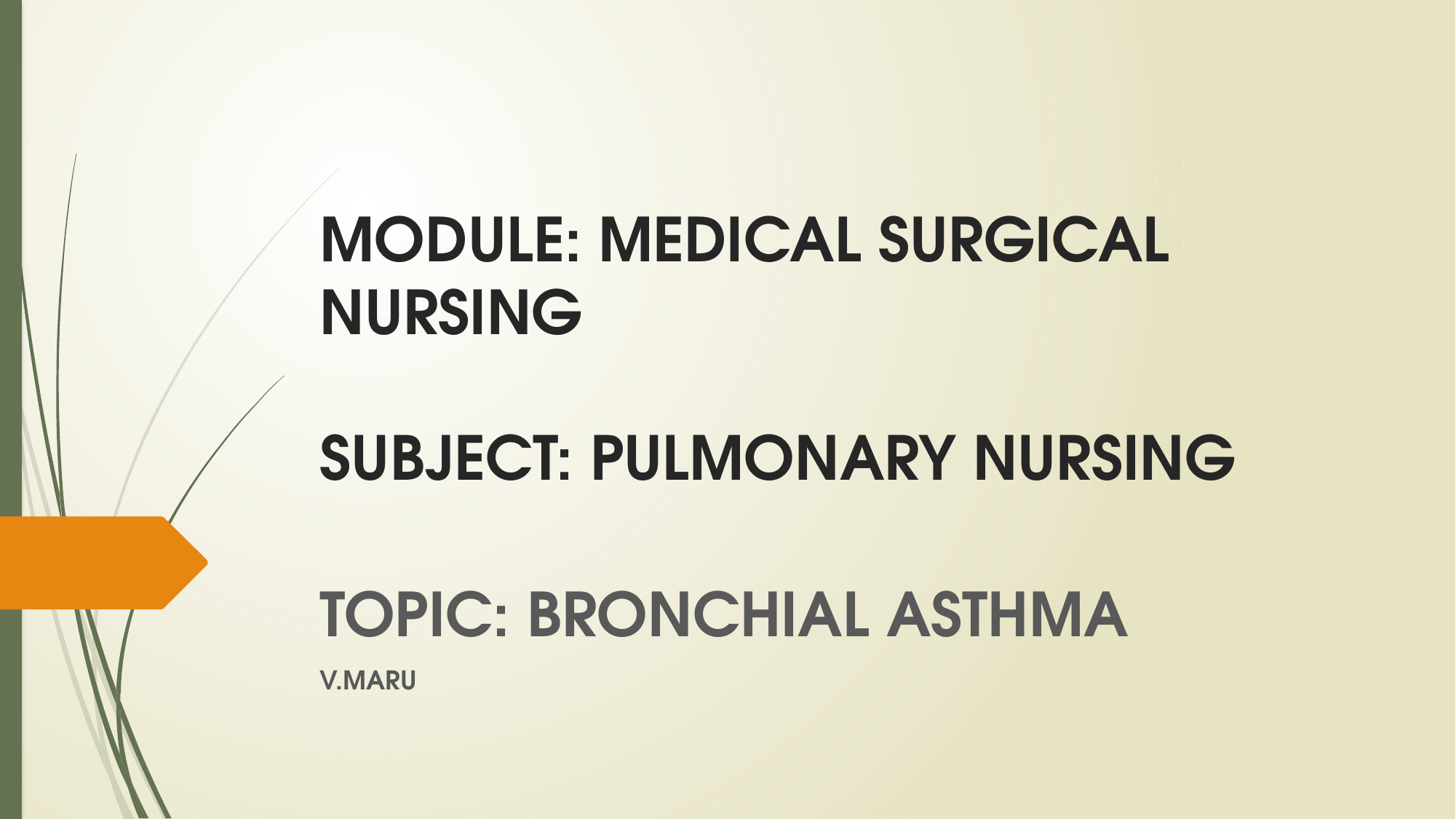

# MODULE: MEDICAL SURGICAL NURSING SUBJECT: PULMONARY NURSING
TOPIC: BRONCHIAL ASTHMA
V.MARU